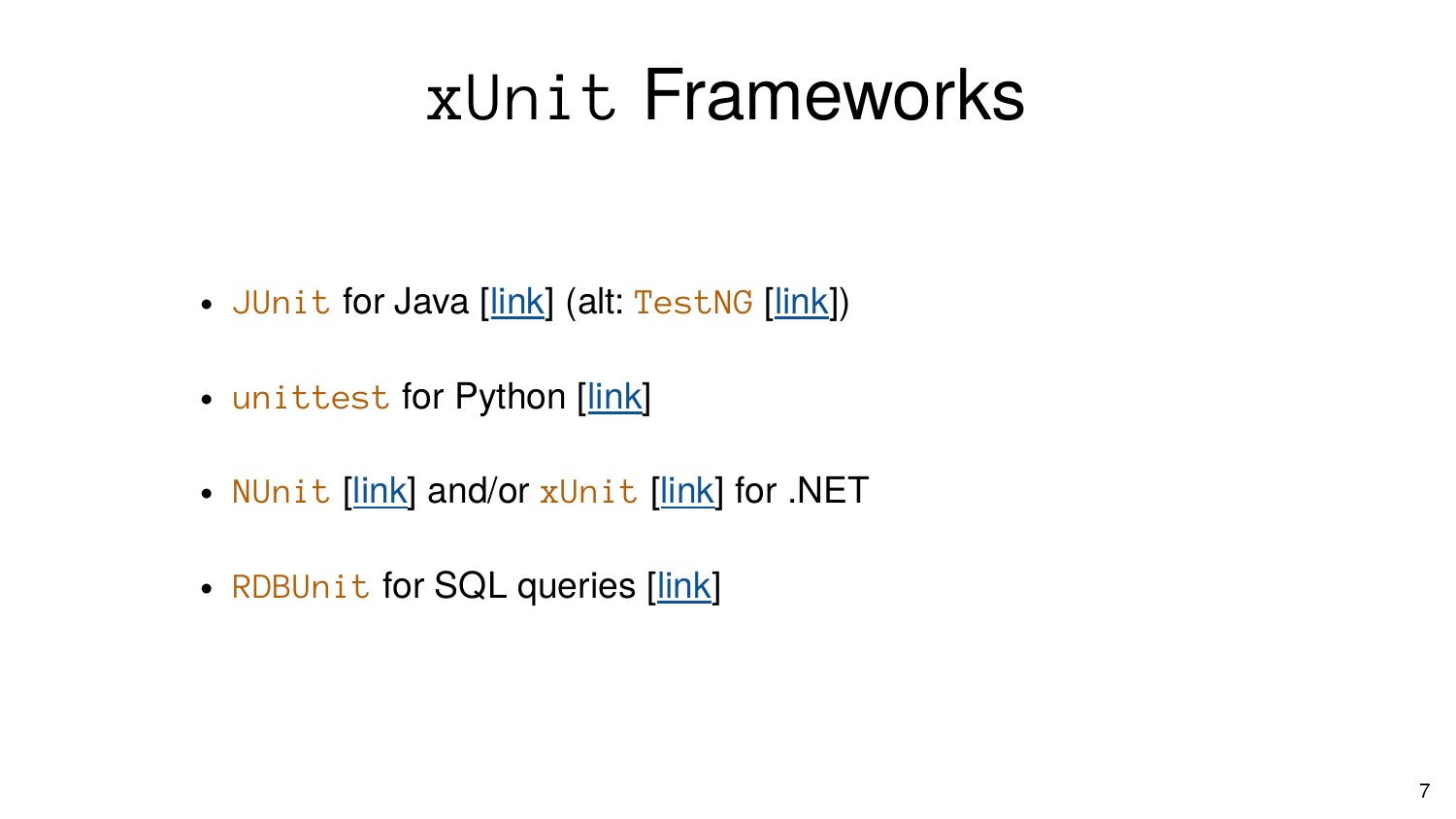

# xUnit Frameworks
JUnit for Java [link] (alt: TestNG [link])
unittest for Python [link]
NUnit [link] and/or xUnit [link] for .NET
RDBUnit for SQL queries [link]
7